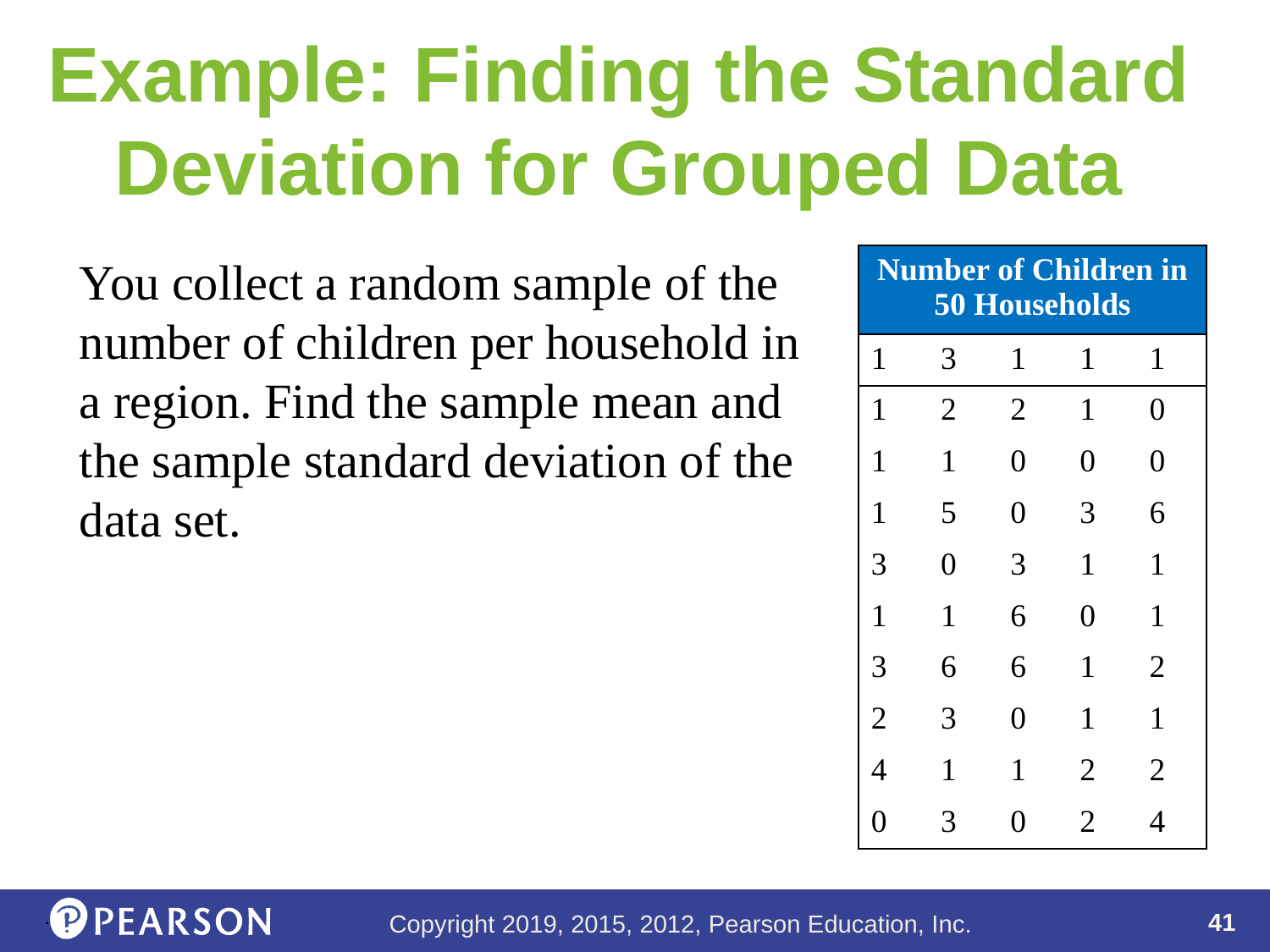

# Example: Finding the Standard Deviation for Grouped Data
You collect a random sample of the number of children per household in a region. Find the sample mean and the sample standard deviation of the data set.
| Number of Children in 50 Households |  |  |  |  |
| --- | --- | --- | --- | --- |
| 1 | 3 | 1 | 1 | 1 |
| 1 | 2 | 2 | 1 | 0 |
| 1 | 1 | 0 | 0 | 0 |
| 1 | 5 | 0 | 3 | 6 |
| 3 | 0 | 3 | 1 | 1 |
| 1 | 1 | 6 | 0 | 1 |
| 3 | 6 | 6 | 1 | 2 |
| 2 | 3 | 0 | 1 | 1 |
| 4 | 1 | 1 | 2 | 2 |
| 0 | 3 | 0 | 2 | 4 |
.